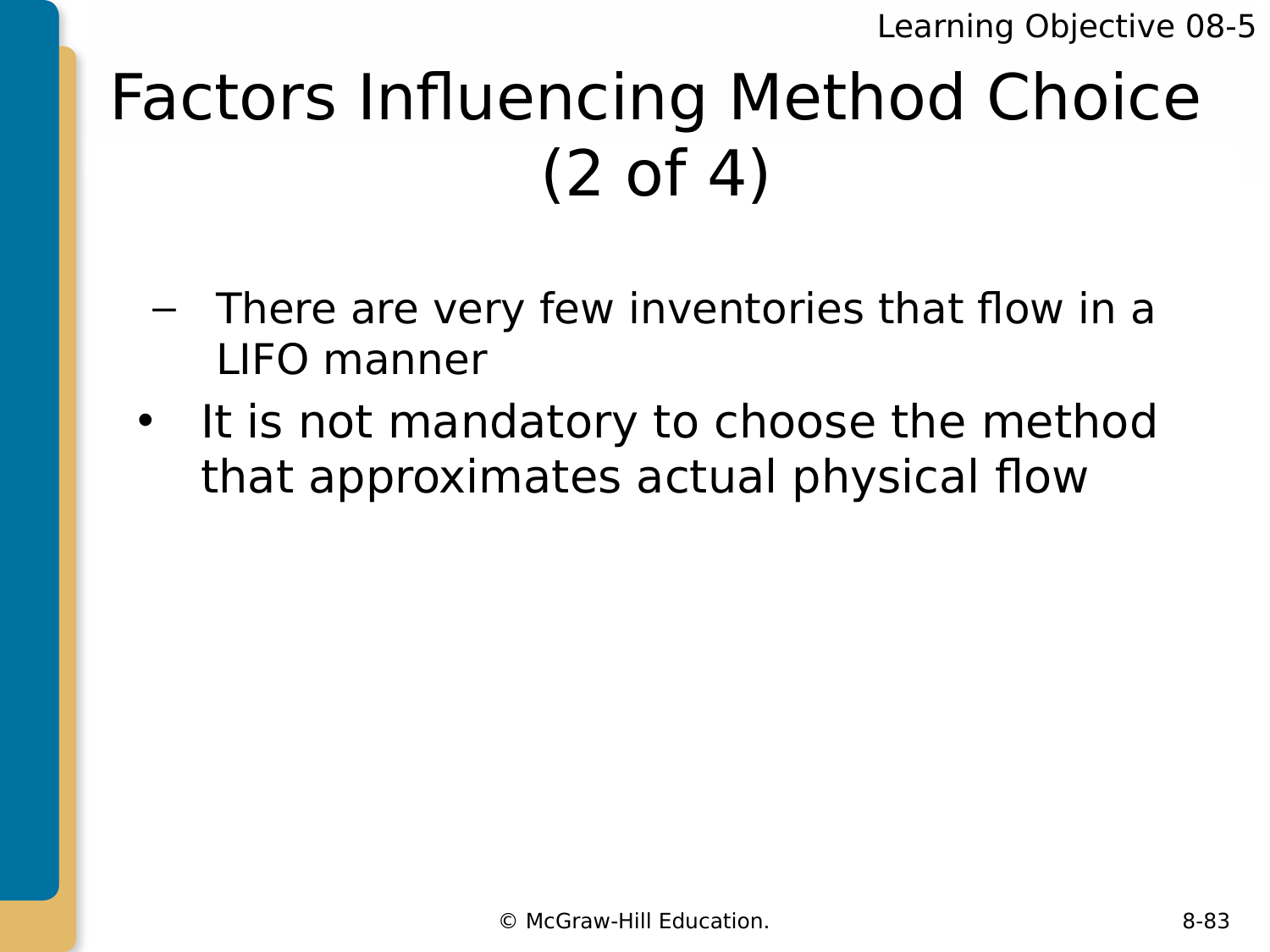

Learning Objective 08-5
# Factors Influencing Method Choice (2 of 4)
There are very few inventories that flow in a LIFO manner
It is not mandatory to choose the method that approximates actual physical flow